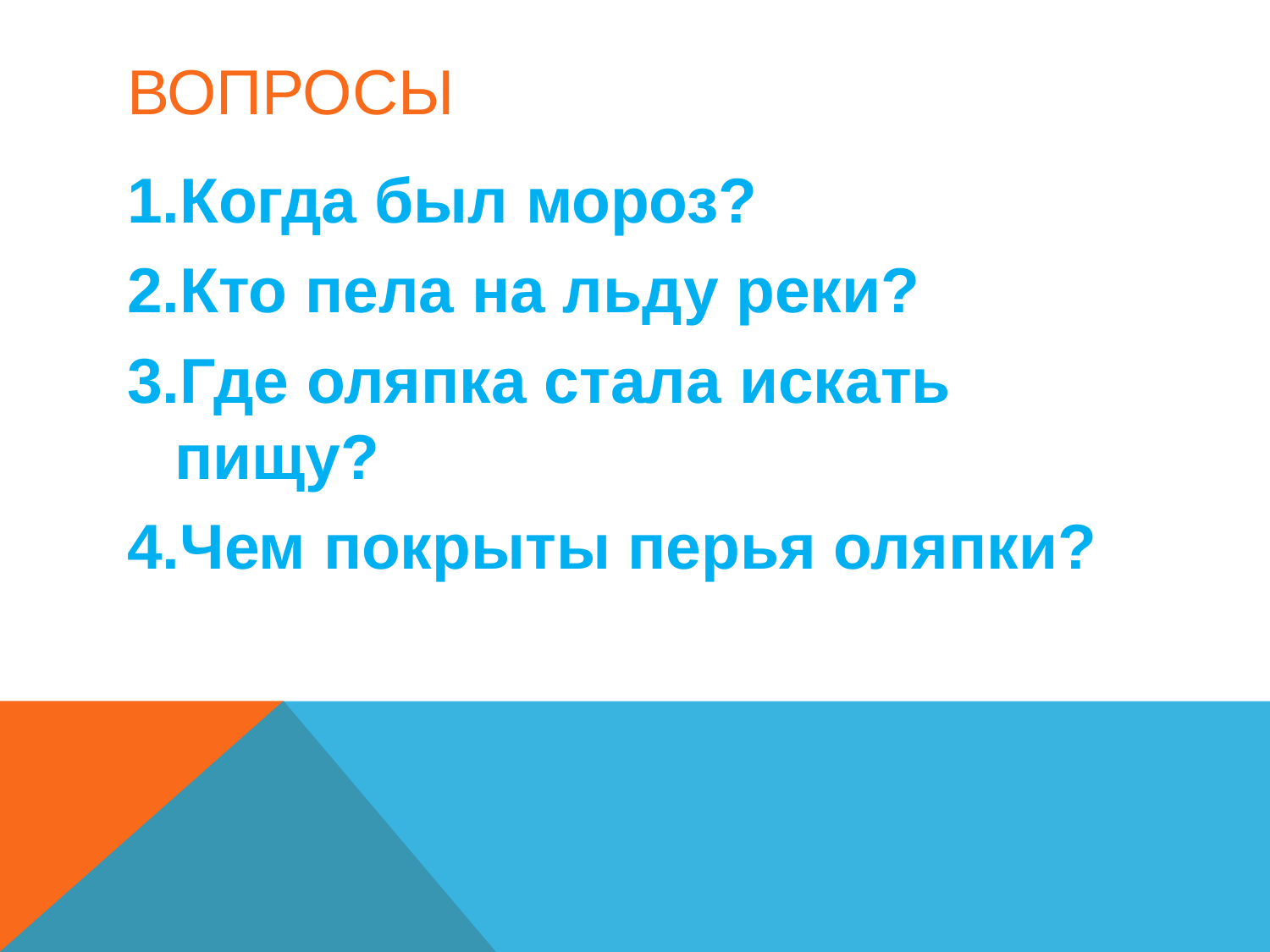

# Вопросы
Когда был мороз?
Кто пела на льду реки?
Где оляпка стала искать пищу?
Чем покрыты перья оляпки?